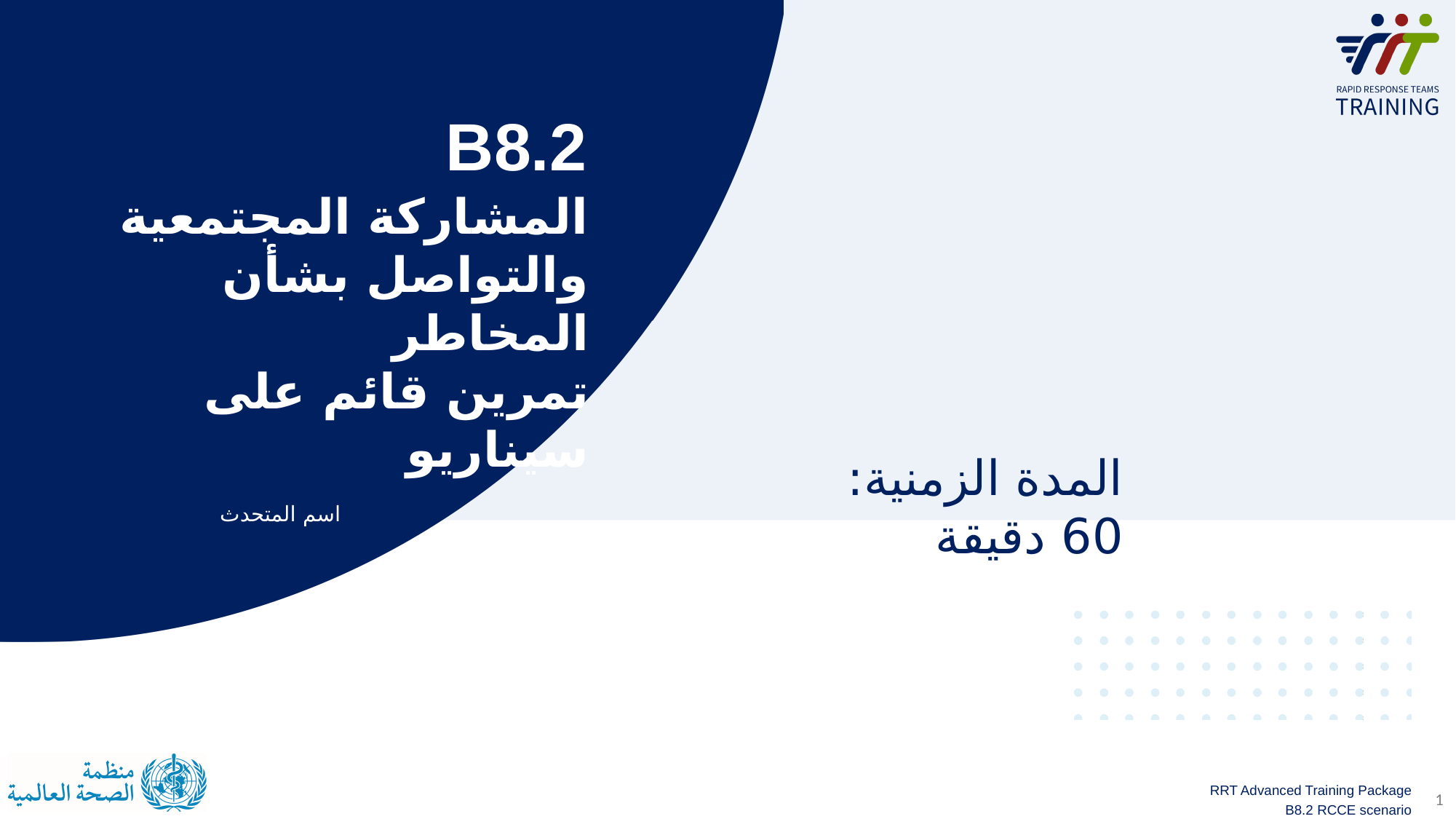

B8.2
المشاركة المجتمعية والتواصل بشأن المخاطر
تمرين قائم على سيناريو
المدة الزمنية: 60 دقيقة
اسم المتحدث